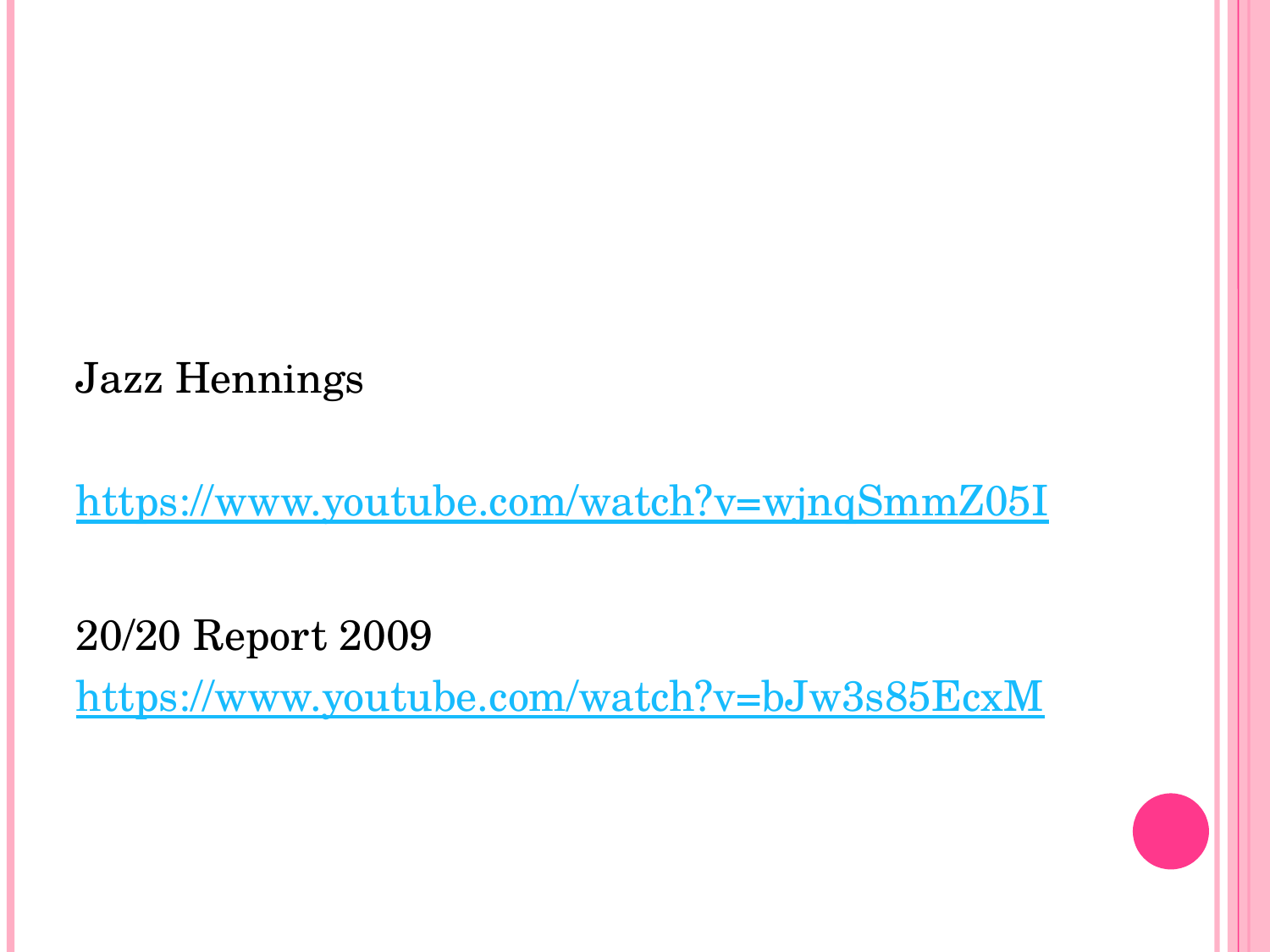

Jazz Hennings

https://www.youtube.com/watch?v=wjnqSmmZ05I

20/20 Report 2009
https://www.youtube.com/watch?v=bJw3s85EcxM